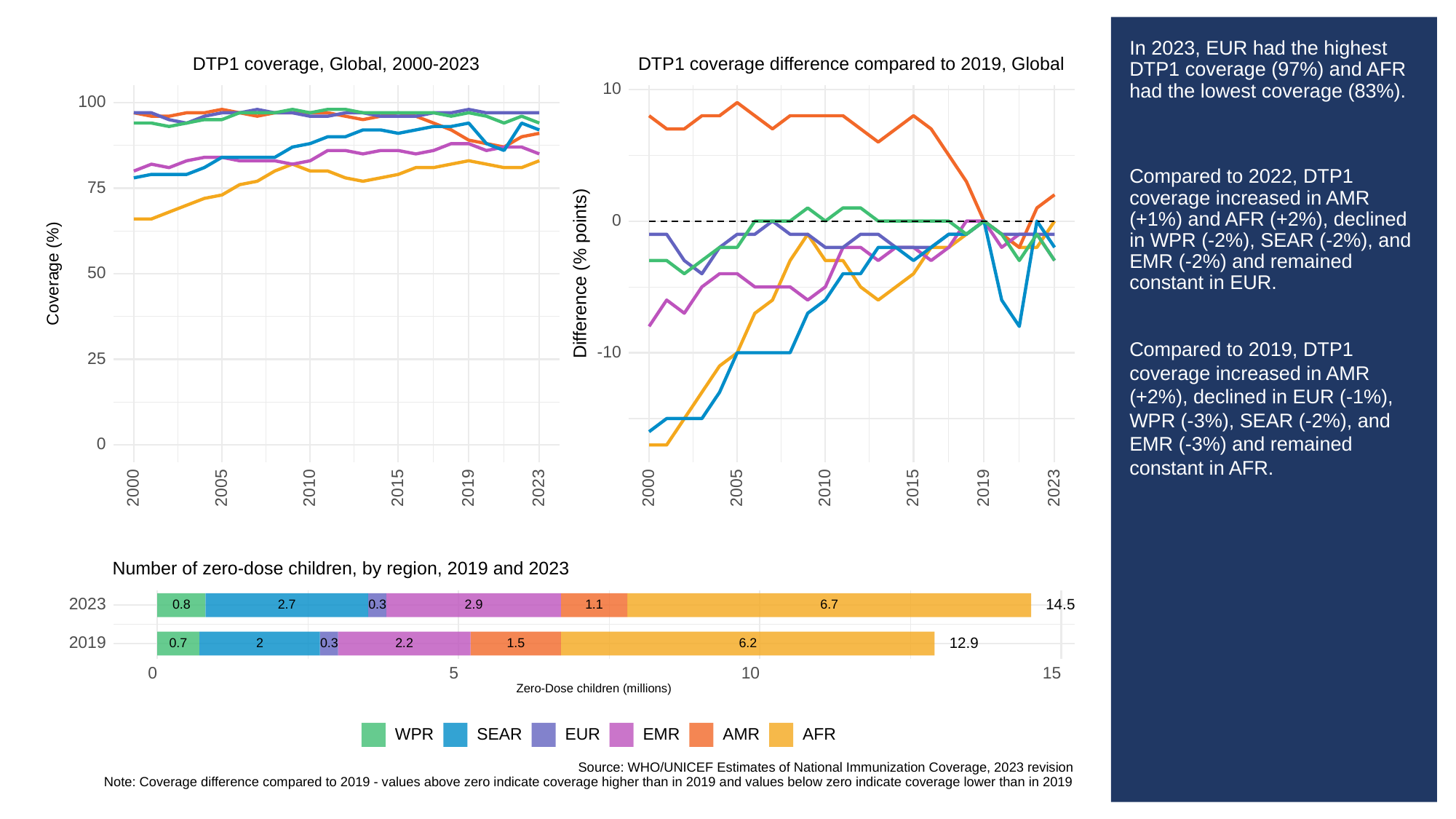

# In 2023, EUR had the highest DTP1 coverage (97%) and AFR had the lowest coverage (83%).

Compared to 2022, DTP1 coverage increased in AMR (+1%) and AFR (+2%), declined in WPR (-2%), SEAR (-2%), and EMR (-2%) and remained constant in EUR.

Compared to 2019, DTP1 coverage increased in AMR (+2%), declined in EUR (-1%), WPR (-3%), SEAR (-2%), and EMR (-3%) and remained constant in AFR.

DTP1 coverage, Global, 2000-2023
DTP1 coverage difference compared to 2019, Global
10

100

75

0

Difference (% points)
Coverage (%)
50

-10

25

0

2023
2023
2000
2005
2010
2015
2019
2000
2005
2010
2015
2019
Number of zero-dose children, by region, 2019 and 2023

2023
14.5
0.3
0.8
2.9
6.7
2.7
1.1

2019
12.9
0.3
0.7
1.5
6.2
2
2.2

0
10
15
5
Zero-Dose children (millions)

SEAR
EUR
WPR
EMR
AMR
AFR
Source: WHO/UNICEF Estimates of National Immunization Coverage, 2023 revision
Note: Coverage difference compared to 2019 - values above zero indicate coverage higher than in 2019 and values below zero indicate coverage lower than in 2019